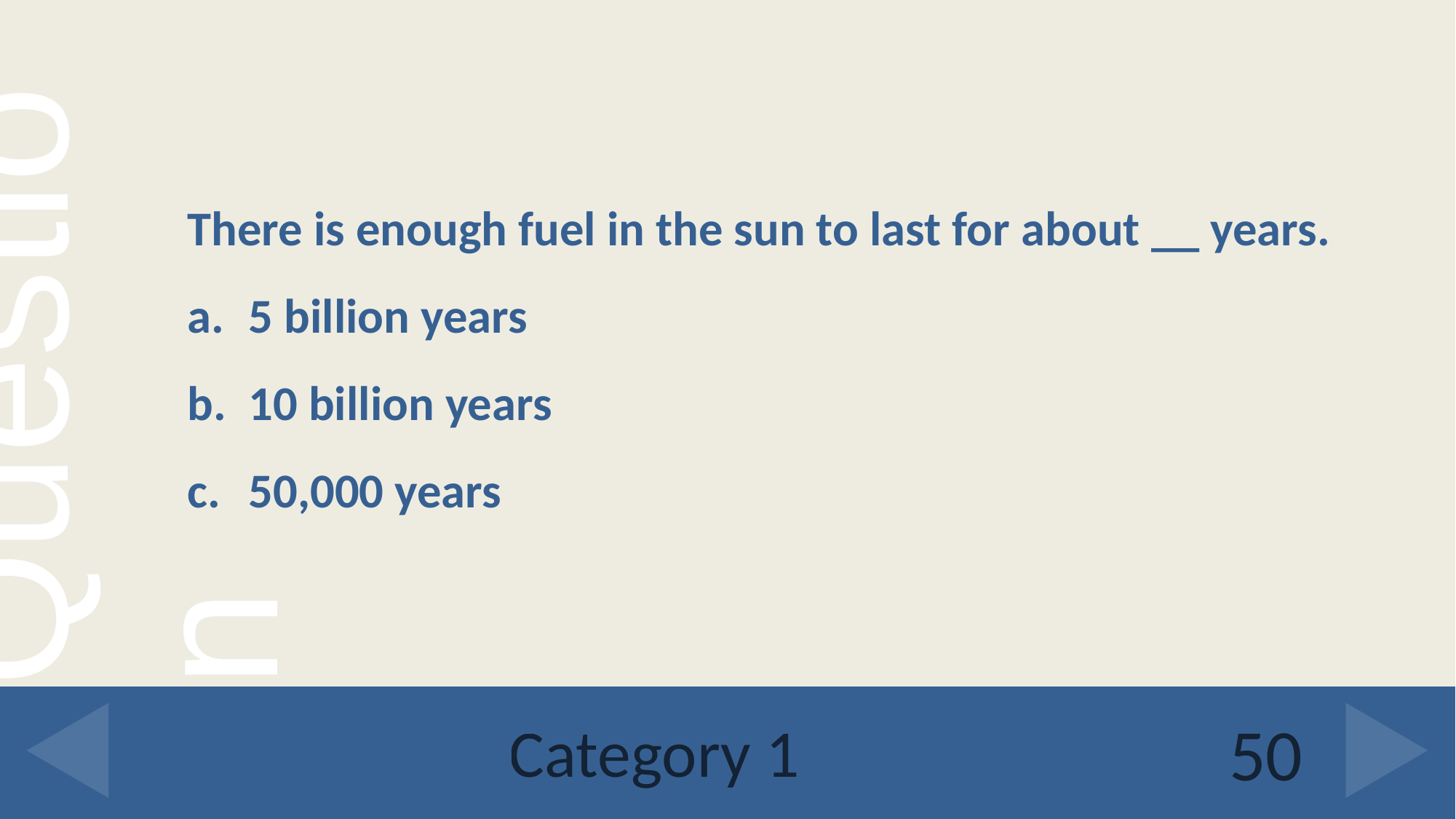

There is enough fuel in the sun to last for about __ years.
5 billion years
10 billion years
50,000 years
# Category 1
50